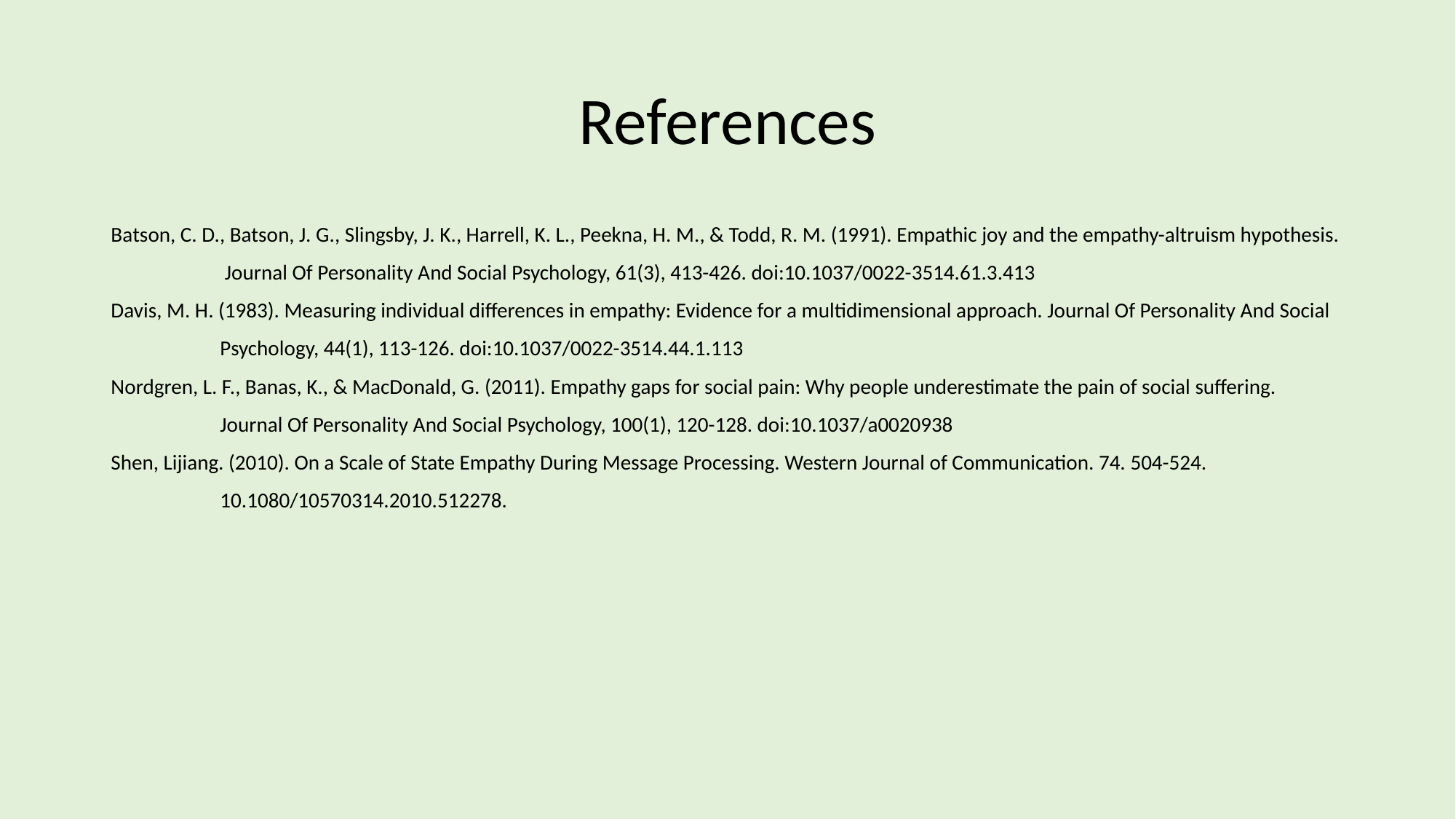

# References
Batson, C. D., Batson, J. G., Slingsby, J. K., Harrell, K. L., Peekna, H. M., & Todd, R. M. (1991). Empathic joy and the empathy-altruism hypothesis.
	 Journal Of Personality And Social Psychology, 61(3), 413-426. doi:10.1037/0022-3514.61.3.413
Davis, M. H. (1983). Measuring individual differences in empathy: Evidence for a multidimensional approach. Journal Of Personality And Social
	Psychology, 44(1), 113-126. doi:10.1037/0022-3514.44.1.113
Nordgren, L. F., Banas, K., & MacDonald, G. (2011). Empathy gaps for social pain: Why people underestimate the pain of social suffering.
	Journal Of Personality And Social Psychology, 100(1), 120-128. doi:10.1037/a0020938
Shen, Lijiang. (2010). On a Scale of State Empathy During Message Processing. Western Journal of Communication. 74. 504-524.
	10.1080/10570314.2010.512278.